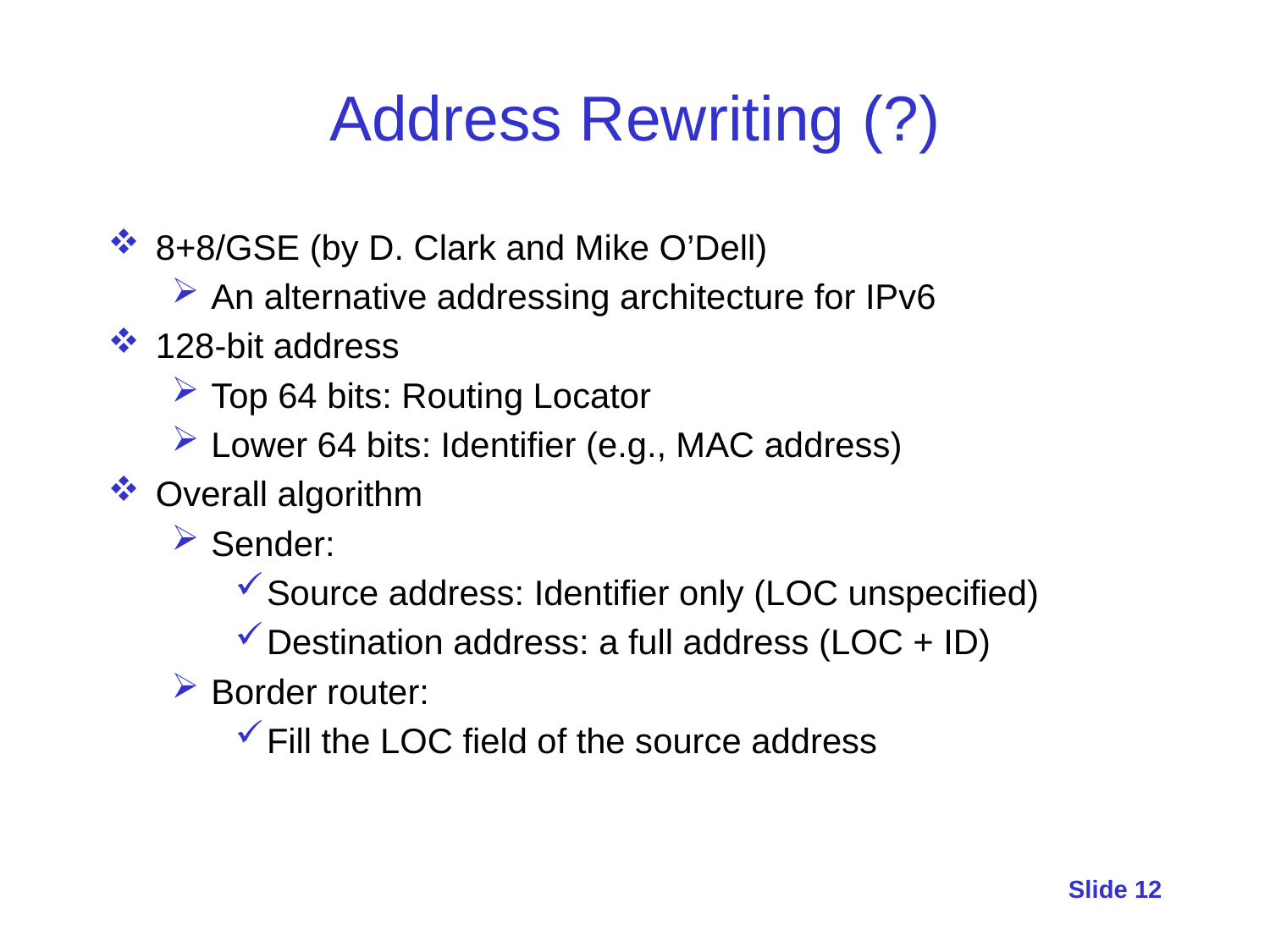

# Address Rewriting (?)
8+8/GSE (by D. Clark and Mike O’Dell)
An alternative addressing architecture for IPv6
128-bit address
Top 64 bits: Routing Locator
Lower 64 bits: Identifier (e.g., MAC address)
Overall algorithm
Sender:
Source address: Identifier only (LOC unspecified)
Destination address: a full address (LOC + ID)
Border router:
Fill the LOC field of the source address
Slide 12